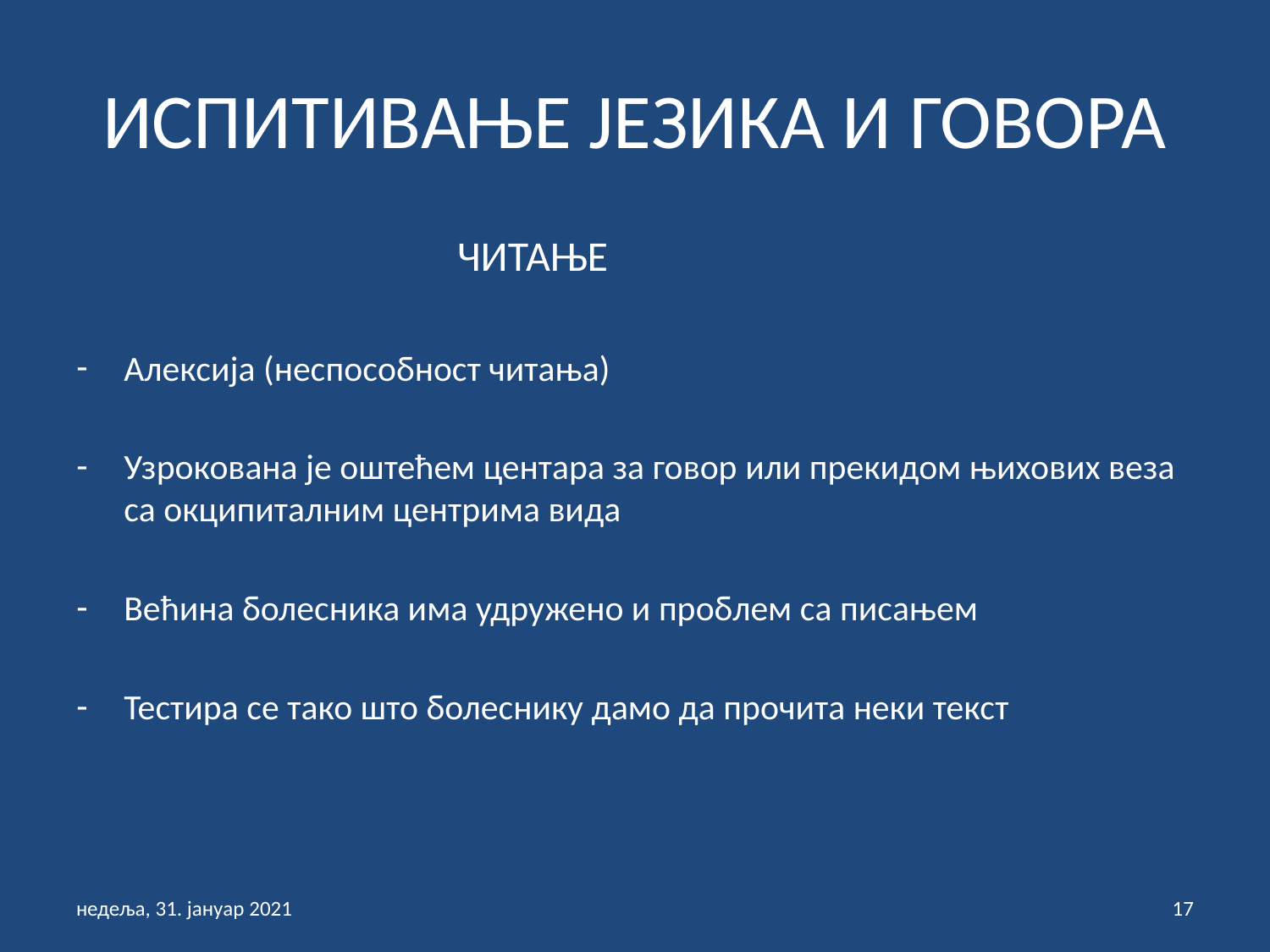

# ИСПИТИВАЊЕ ЈЕЗИКА И ГОВОРА
                                        ЧИТАЊЕ

Алексија (неспособност читања)

Узрокована је оштећем центара за говор или прекидом њихових веза са окципиталним центрима вида

Већина болесника има удружено и проблем са писањем

Тестира се тако што болеснику дамо да прочита неки текст

недеља, 31. јануар 2021
17